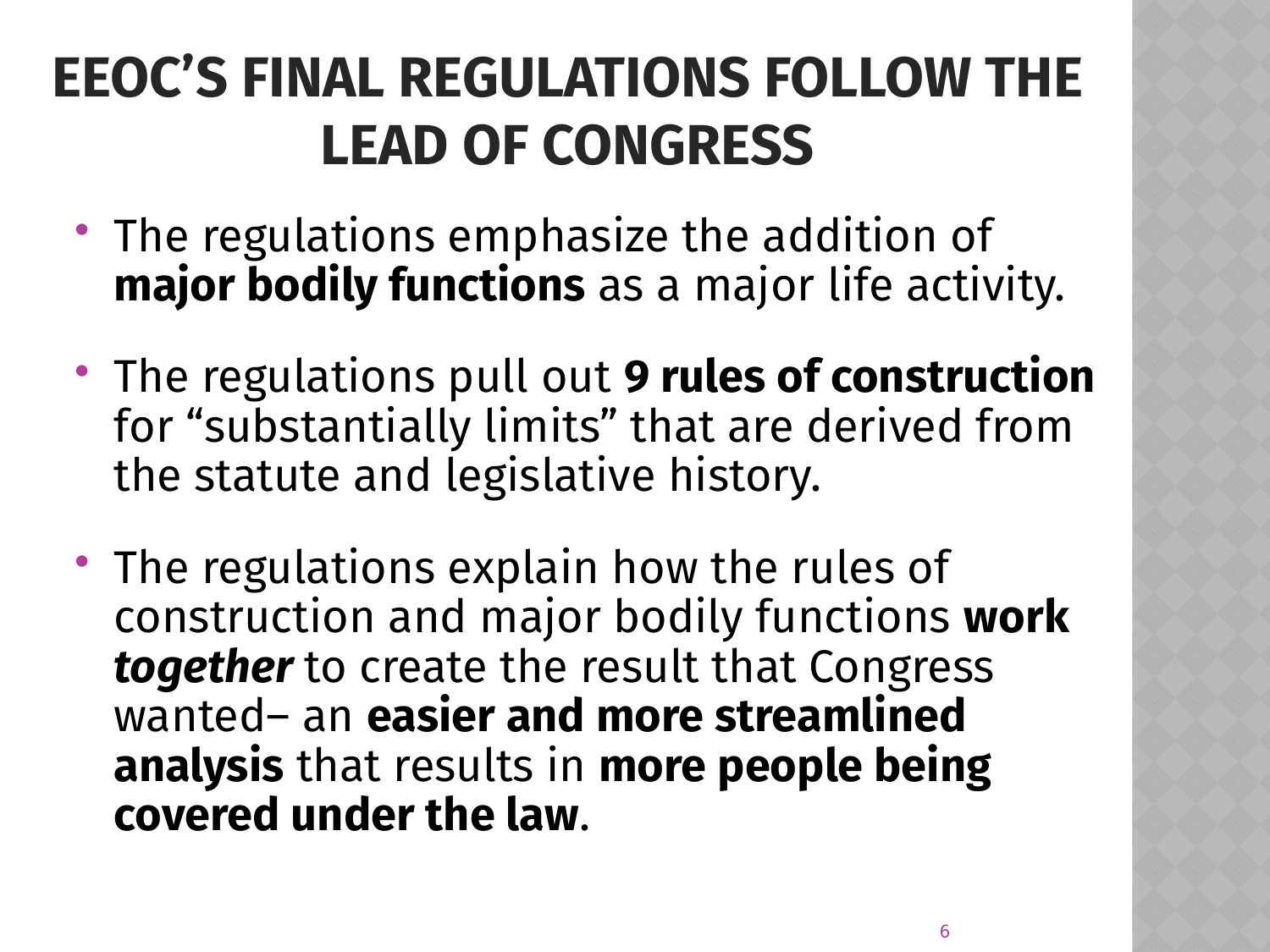

# EEOC’s final regulations follow the lead of congress
The regulations emphasize the addition of major bodily functions as a major life activity.
The regulations pull out 9 rules of construction for “substantially limits” that are derived from the statute and legislative history.
The regulations explain how the rules of construction and major bodily functions work together to create the result that Congress wanted– an easier and more streamlined analysis that results in more people being covered under the law.
6